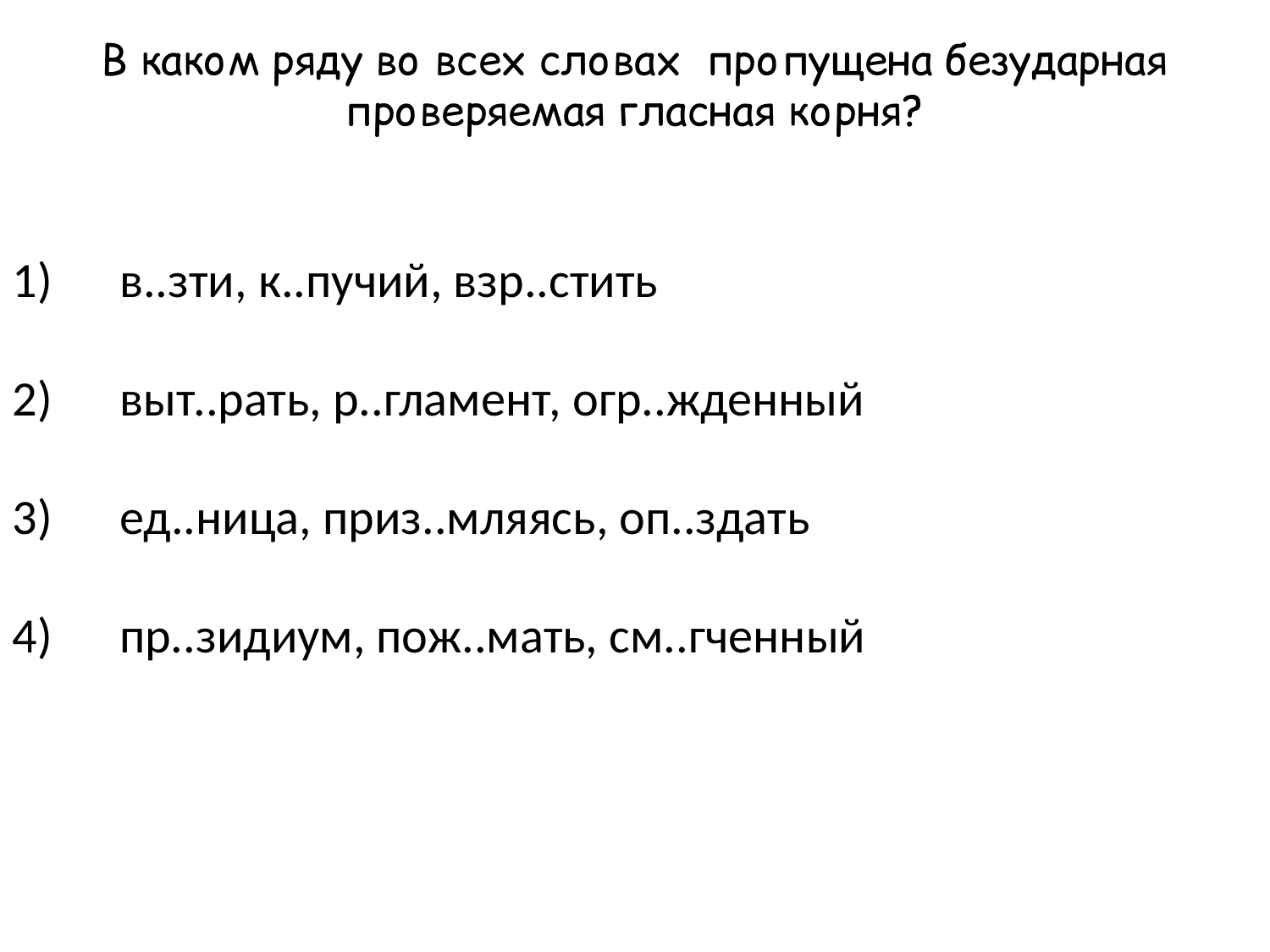

В каком ряду во всех словах  пропущена безударная проверяемая гласная корня?

1)      в..зти, к..пучий, взр..стить

2)      выт..рать, р..гламент, огр..жденный

3)      ед..ница, приз..мляясь, оп..здать

4)      пр..зидиум, пож..мать, см..гченный